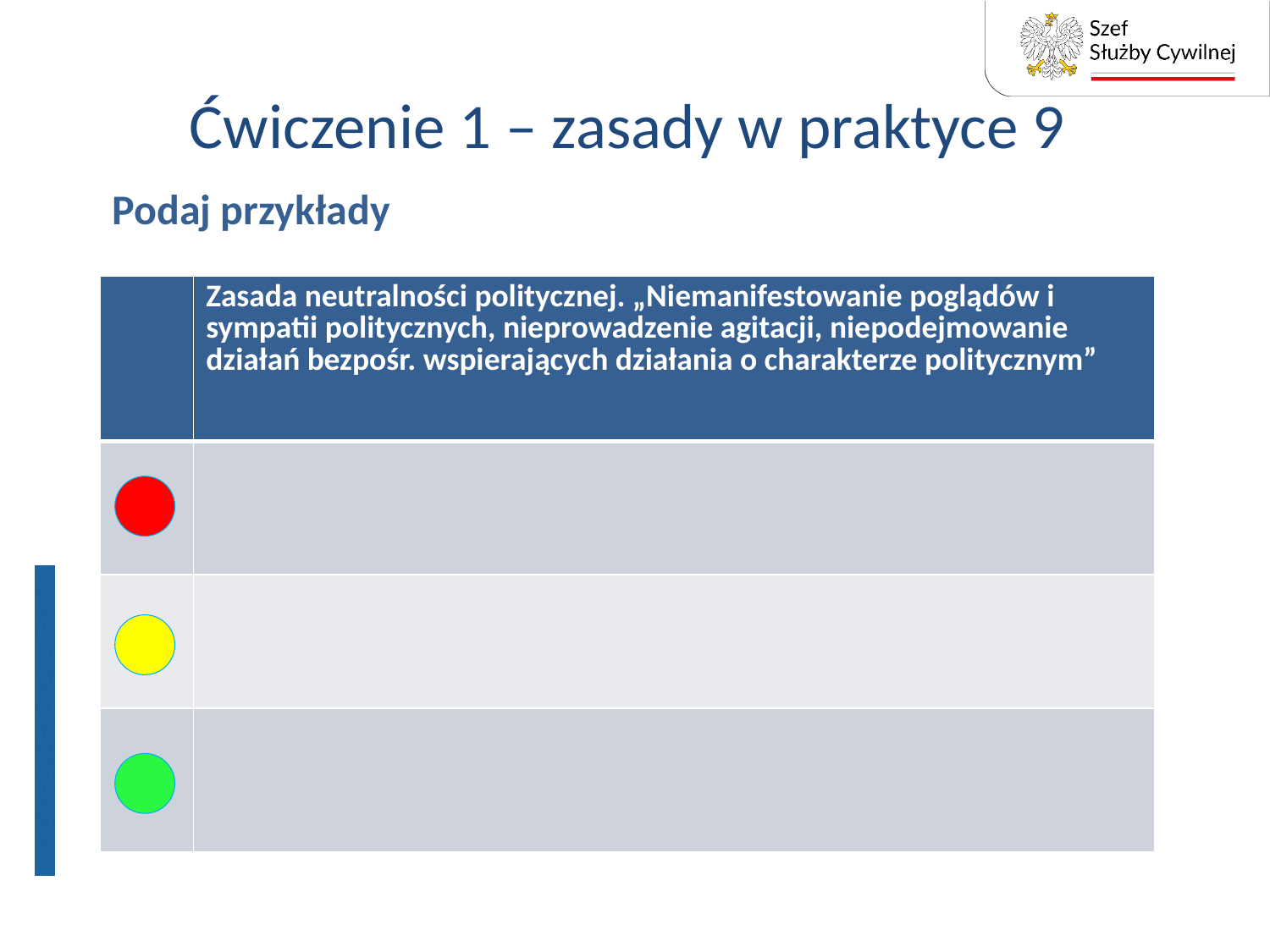

# Ćwiczenie 1 – zasady w praktyce 9
Podaj przykłady
|  | Zasada neutralności politycznej. „Niemanifestowanie poglądów i sympatii politycznych, nieprowadzenie agitacji, niepodejmowanie działań bezpośr. wspierających działania o charakterze politycznym” |
| --- | --- |
|  |  |
|  |  |
|  |  |